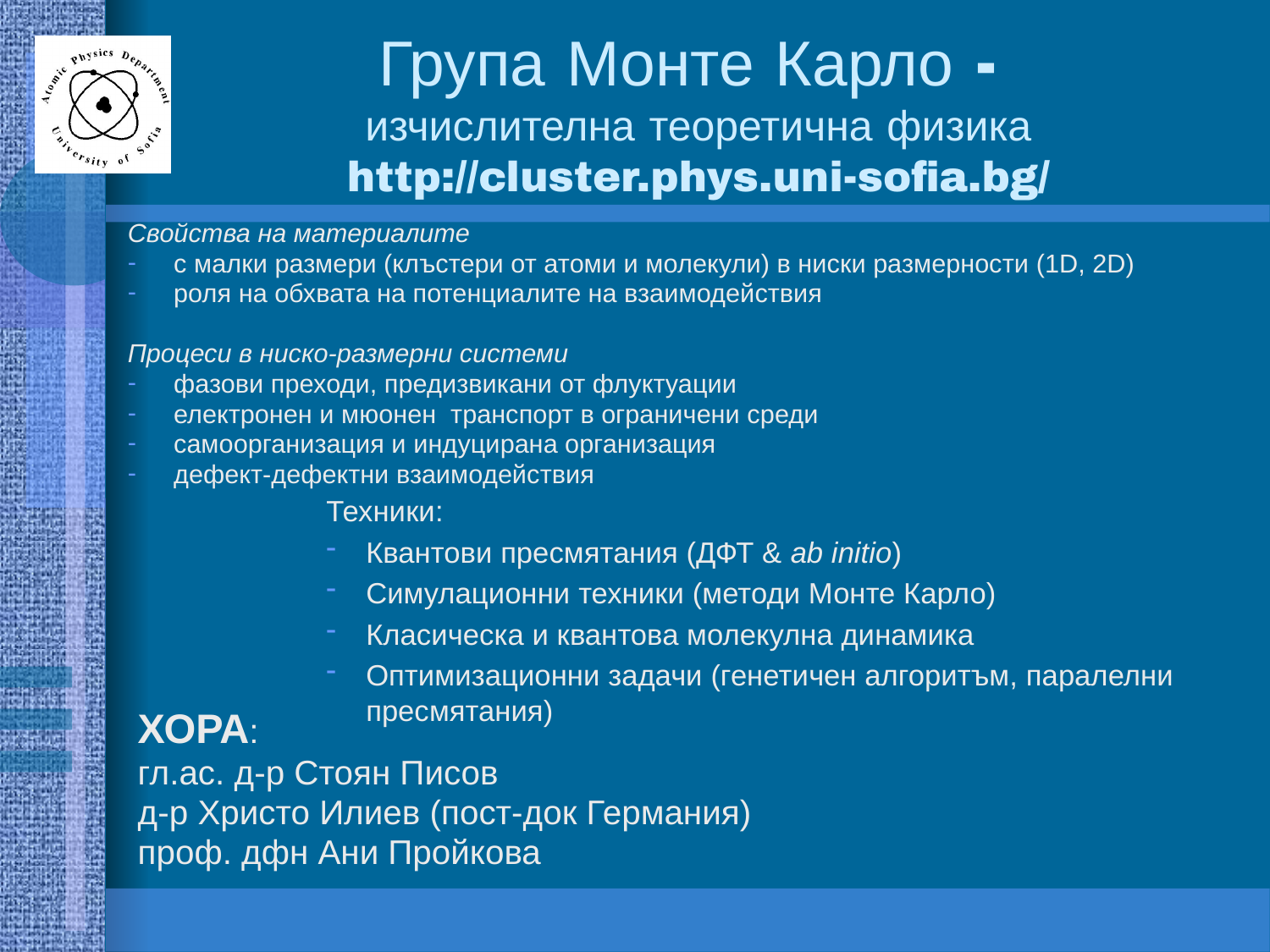

# Група Монте Карло - изчислителна теоретична физика http://cluster.phys.uni-sofia.bg/
Свойства на материалите
с малки размери (клъстери от атоми и молекули) в ниски размерности (1D, 2D)
роля на обхвата на потенциалите на взаимодействия

Процеси в ниско-размерни системи
фазови преходи, предизвикани от флуктуации
електронен и мюонен  транспорт в ограничени среди
самоорганизация и индуцирана организация
дефект-дефектни взаимодействия

Техники:
Квантови пресмятания (ДФТ & ab initio)
Симулационни техники (методи Монте Карло)
Класическа и квантова молекулна динамика
Оптимизационни задачи (генетичен алгоритъм, паралелни пресмятания)
ХОРА:
гл.ас. д-р Стоян Писов
д-р Христо Илиев (пост-док Германия)
проф. дфн Ани Пройкова